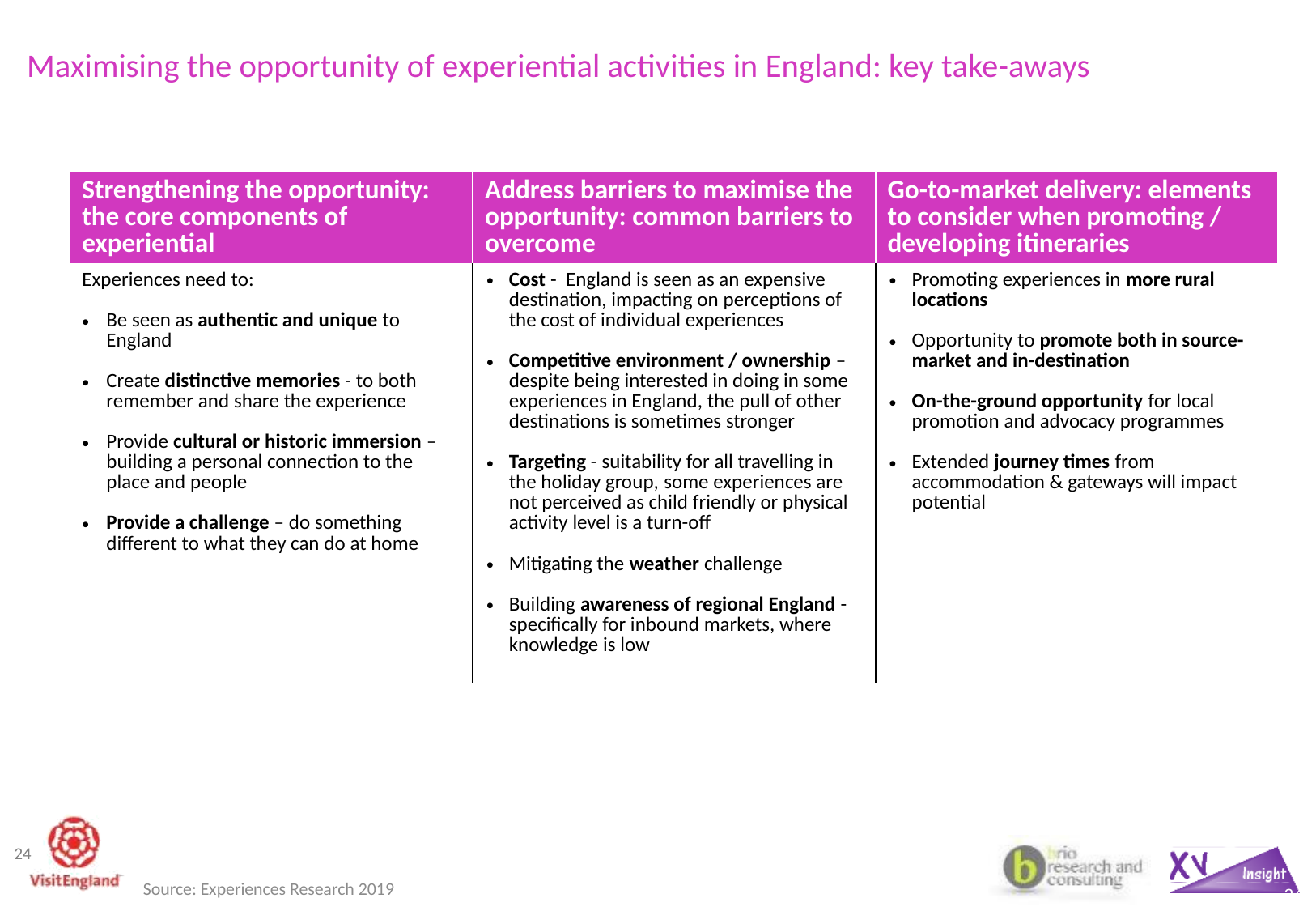

# Maximising the opportunity of experiential activities in England: key take-aways
| Strengthening the opportunity: the core components of experiential | Address barriers to maximise the opportunity: common barriers to overcome | Go-to-market delivery: elements to consider when promoting / developing itineraries |
| --- | --- | --- |
| Experiences need to: Be seen as authentic and unique to England Create distinctive memories - to both remember and share the experience Provide cultural or historic immersion – building a personal connection to the place and people Provide a challenge – do something different to what they can do at home | Cost - England is seen as an expensive destination, impacting on perceptions of the cost of individual experiences Competitive environment / ownership – despite being interested in doing in some experiences in England, the pull of other destinations is sometimes stronger Targeting - suitability for all travelling in the holiday group, some experiences are not perceived as child friendly or physical activity level is a turn-off Mitigating the weather challenge Building awareness of regional England - specifically for inbound markets, where knowledge is low | Promoting experiences in more rural locations Making experiences easily accessible Opportunity to promote both in source-market and in-destination On-the-ground opportunity for local promotion and advocacy programmes Extended journey times from accommodation & gateways will impact potential |
24
24